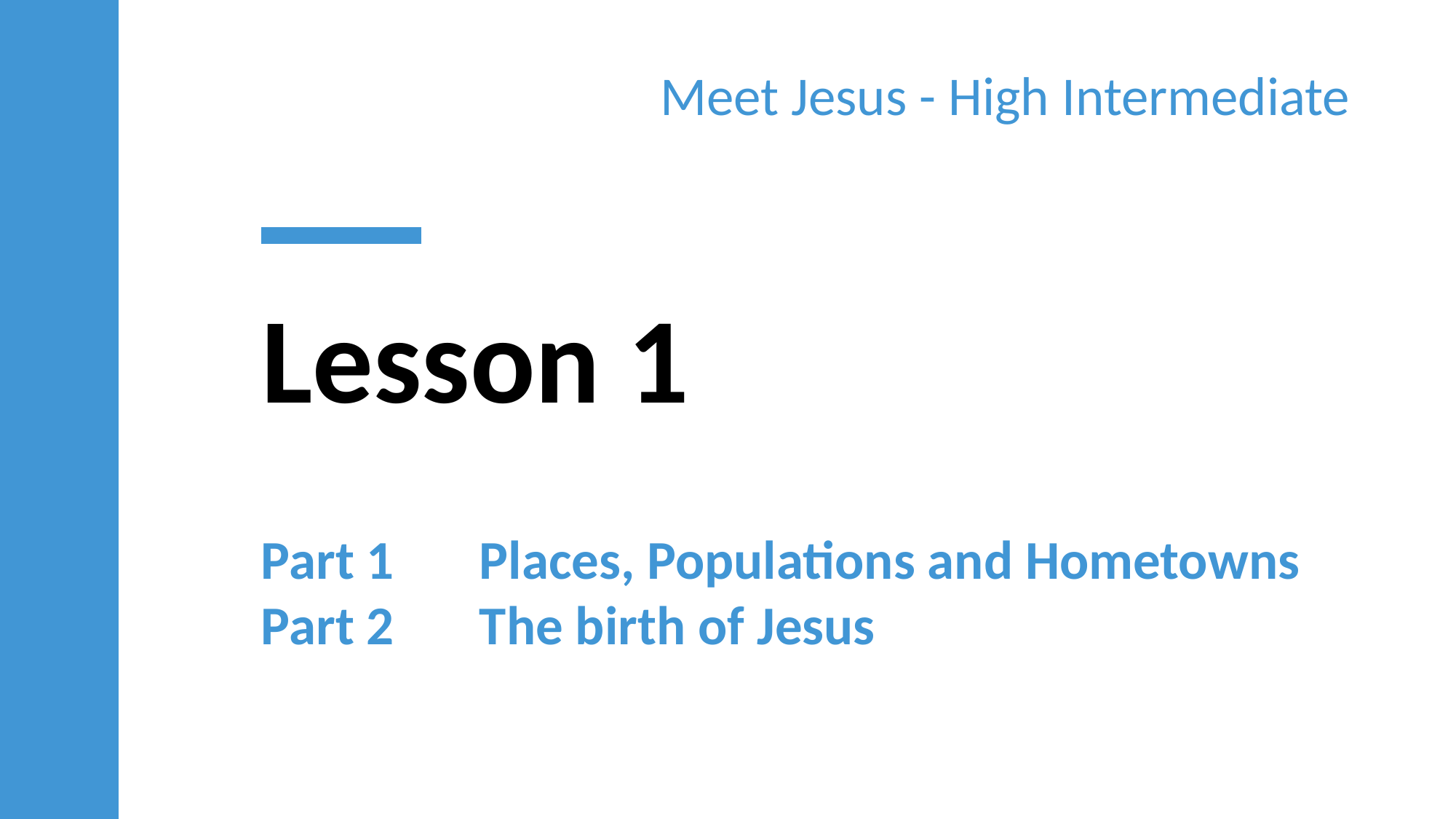

Meet Jesus - High Intermediate
Lesson 1
Part 1	Places, Populations and Hometowns
Part 2	The birth of Jesus